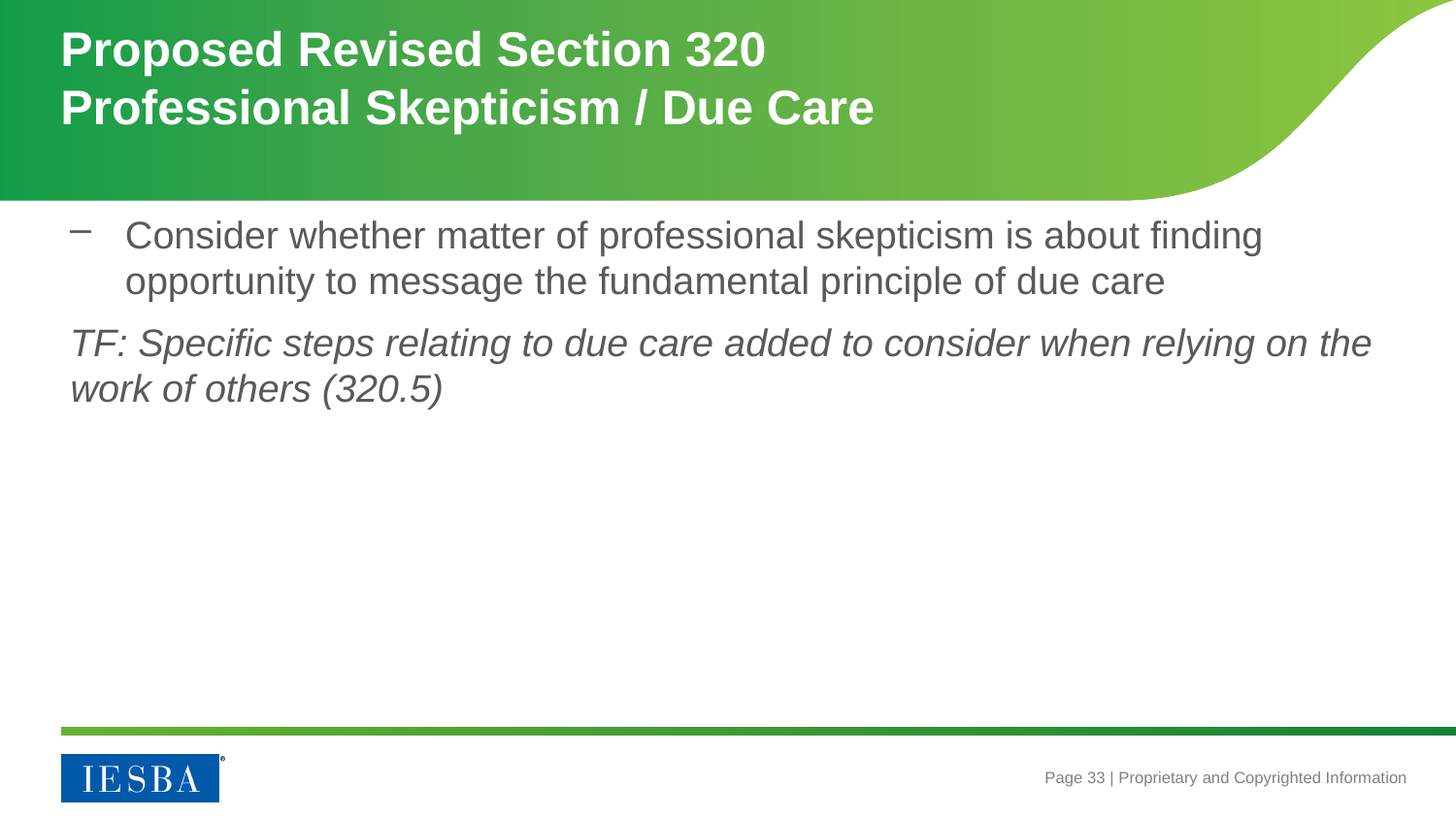

# Proposed Revised Section 320 Professional Skepticism / Due Care
Consider whether matter of professional skepticism is about finding opportunity to message the fundamental principle of due care
TF: Specific steps relating to due care added to consider when relying on the work of others (320.5)